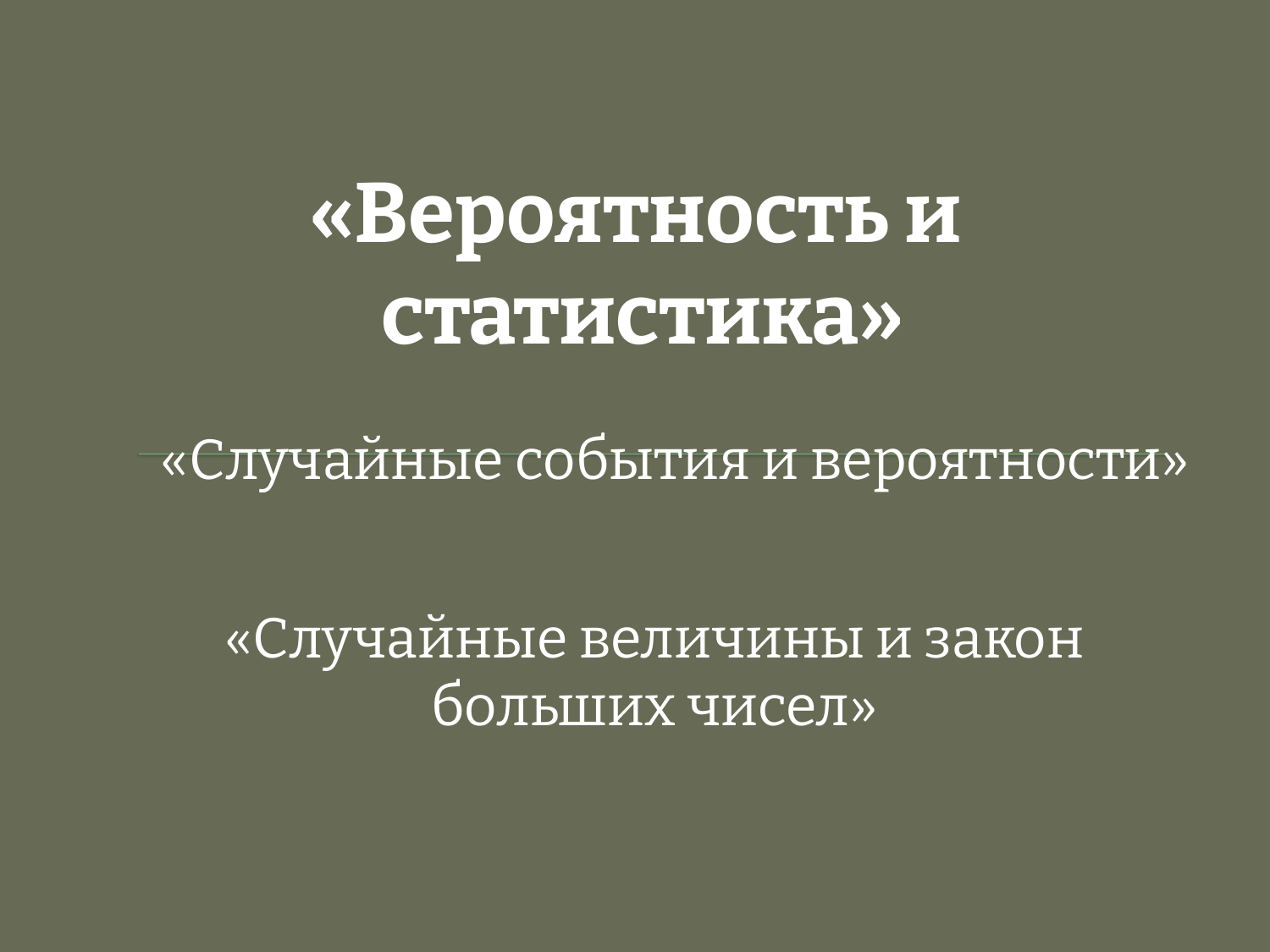

# «Вероятность и статистика»
«Случайные события и вероятности»
«Случайные величины и закон больших чисел»